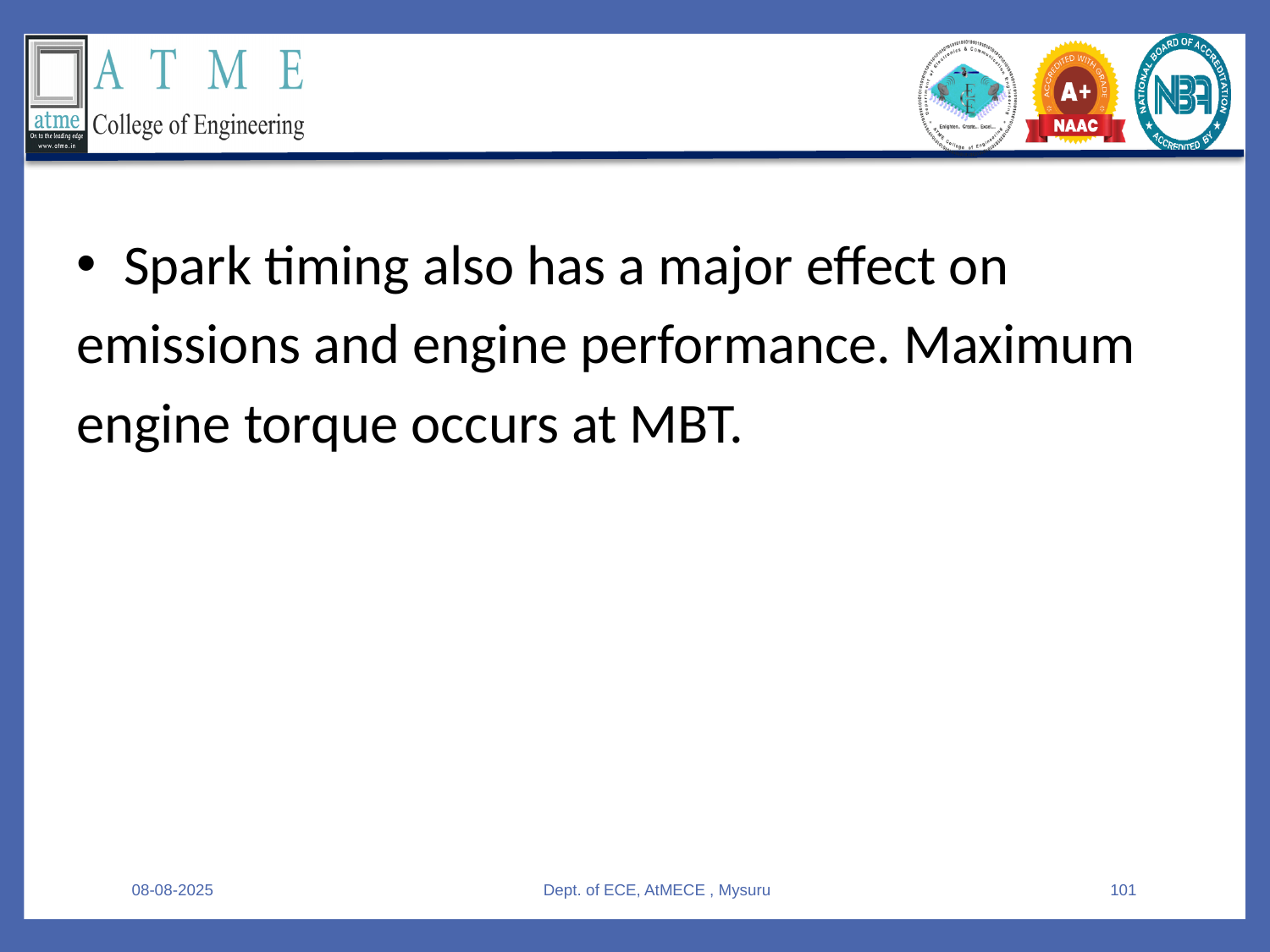

Spark timing also has a major effect on
emissions and engine performance. Maximum
engine torque occurs at MBT.
08-08-2025
Dept. of ECE, AtMECE , Mysuru
101